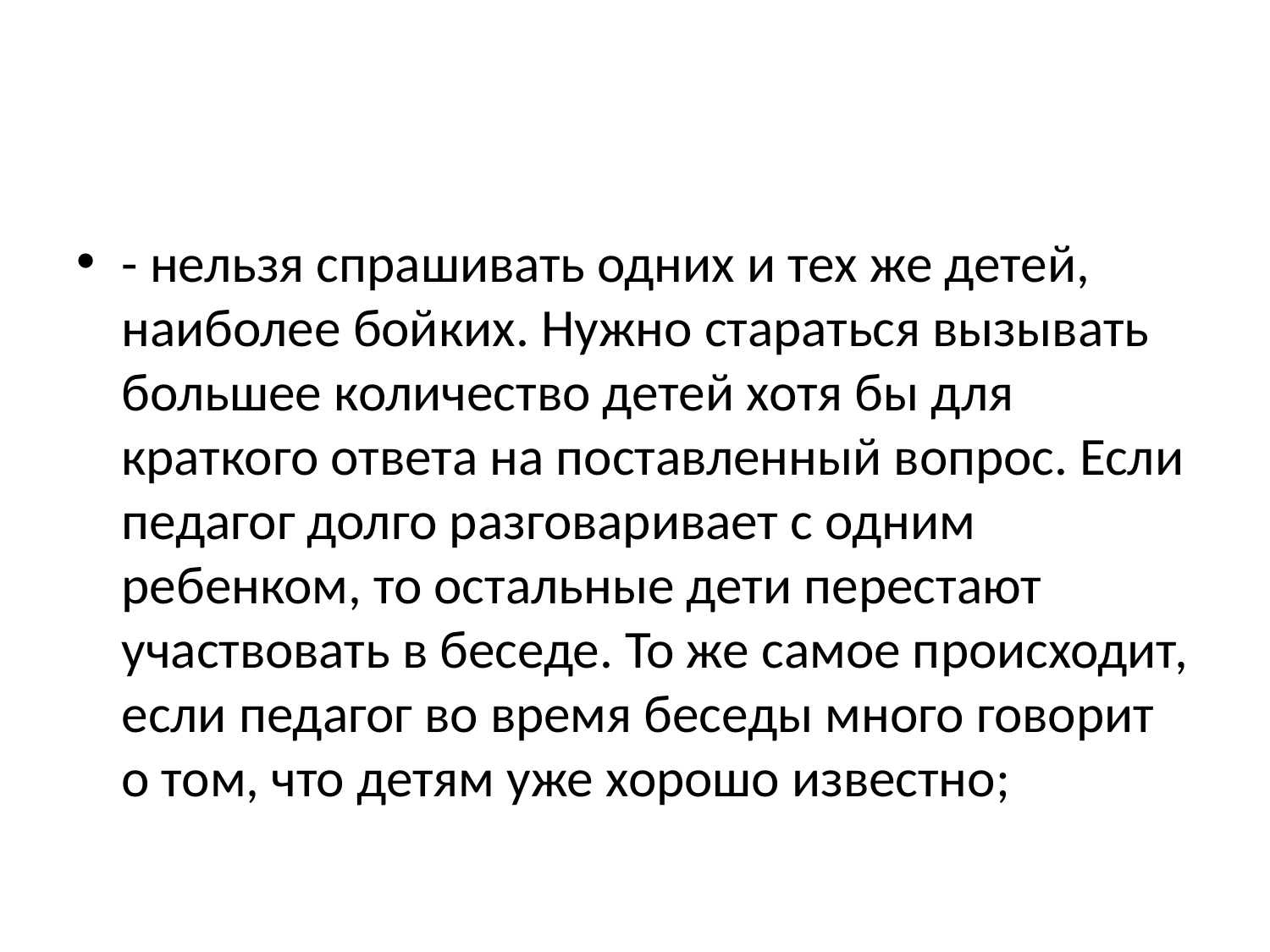

#
- нельзя спрашивать одних и тех же детей, наиболее бойких. Нужно стараться вызывать большее количество детей хотя бы для краткого ответа на поставленный вопрос. Если педагог долго разговаривает с одним ребенком, то остальные дети перестают участвовать в беседе. То же самое происходит, если педагог во время беседы много говорит о том, что детям уже хорошо известно;